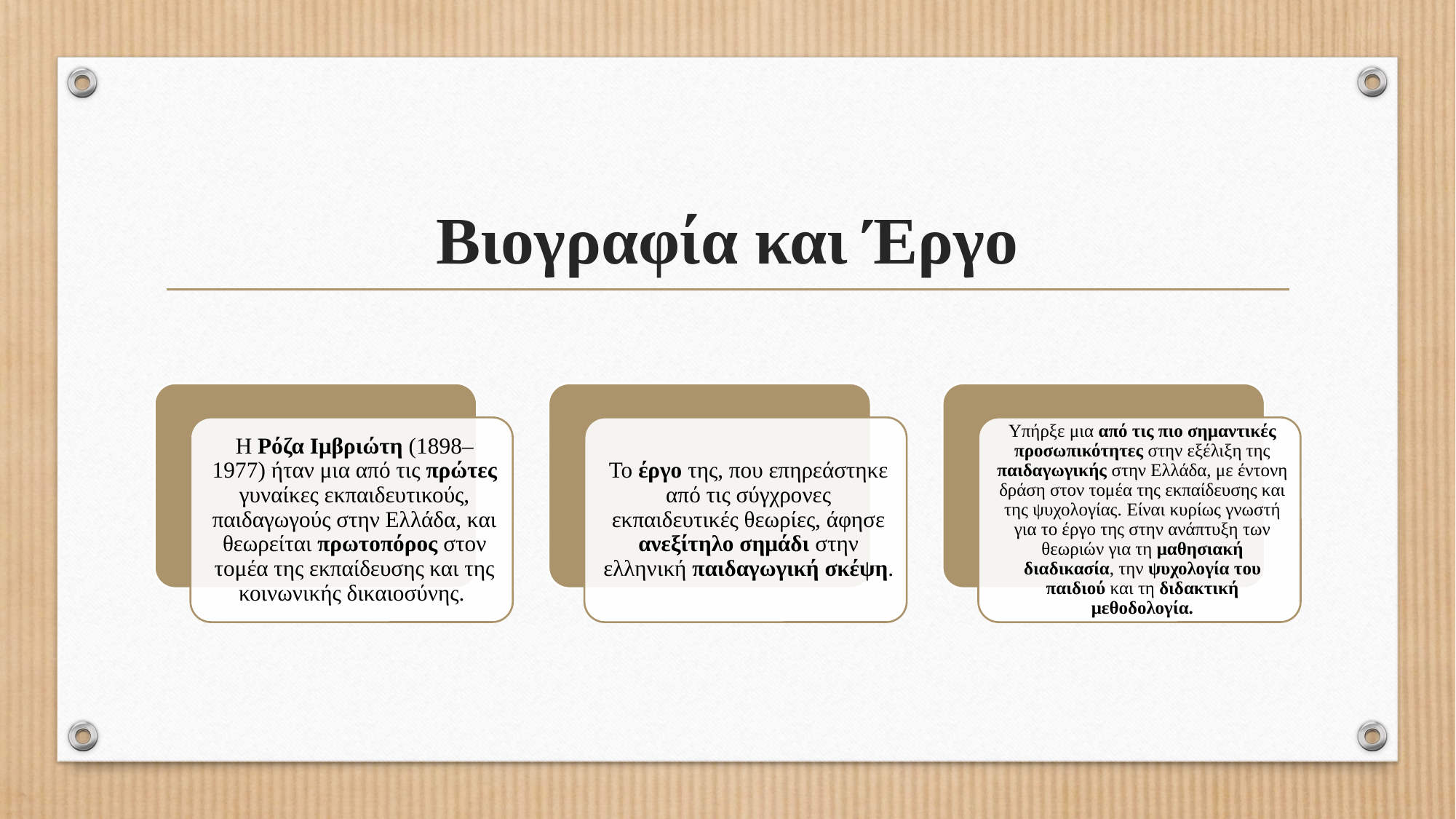

# Βιογραφία και Έργο
Η Ρόζα Ιμβριώτη (1898–1977) ήταν μια από τις πρώτες γυναίκες εκπαιδευτικούς, παιδαγωγούς στην Ελλάδα, και θεωρείται πρωτοπόρος στον τομέα της εκπαίδευσης και της κοινωνικής δικαιοσύνης.
Το έργο της, που επηρεάστηκε από τις σύγχρονες εκπαιδευτικές θεωρίες, άφησε ανεξίτηλο σημάδι στην ελληνική παιδαγωγική σκέψη.
Υπήρξε μια από τις πιο σημαντικές προσωπικότητες στην εξέλιξη της παιδαγωγικής στην Ελλάδα, με έντονη δράση στον τομέα της εκπαίδευσης και της ψυχολογίας. Eίναι κυρίως γνωστή για το έργο της στην ανάπτυξη των θεωριών για τη μαθησιακή διαδικασία, την ψυχολογία του παιδιού και τη διδακτική μεθοδολογία.